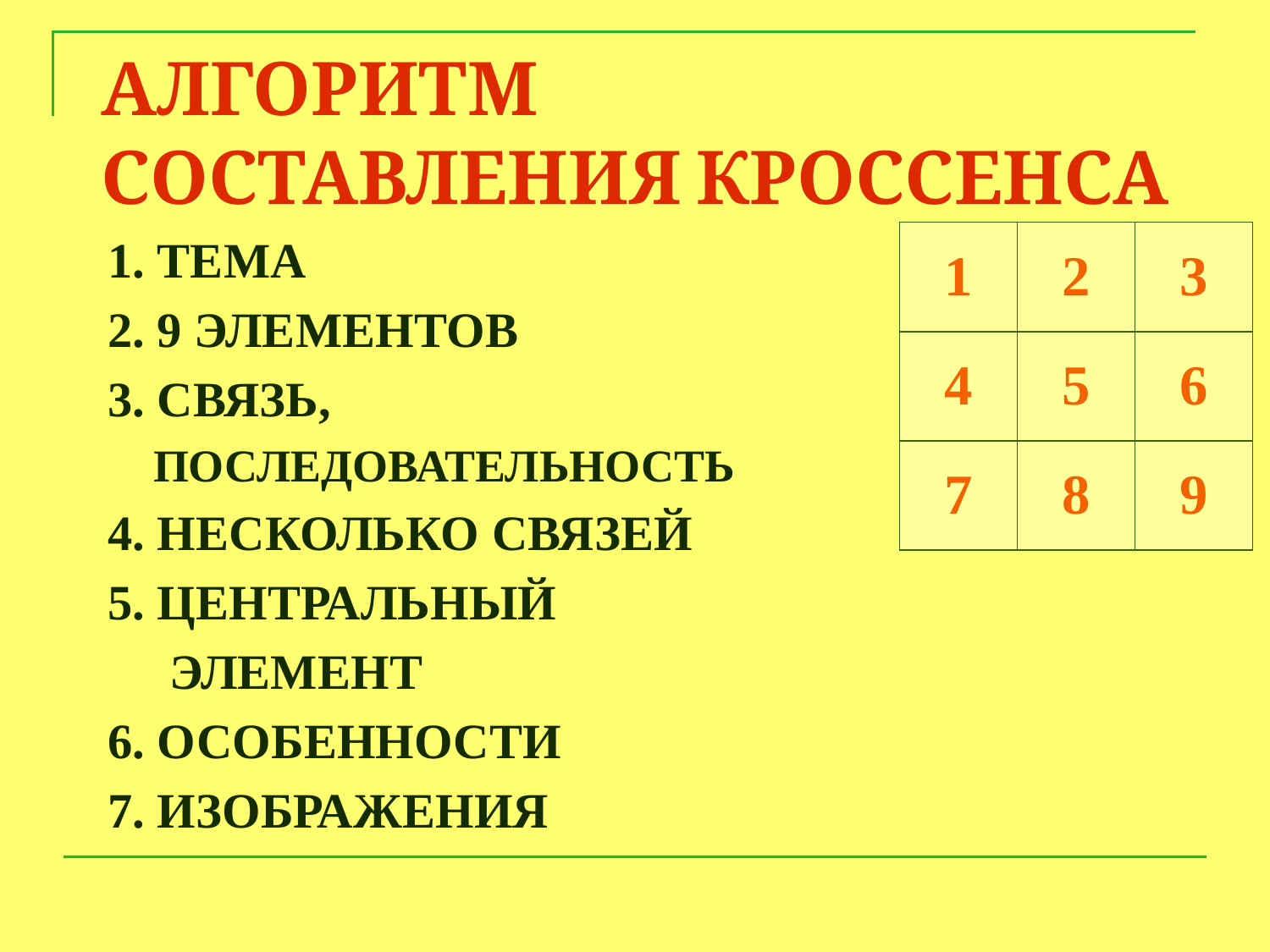

АЛГОРИТМ
СОСТАВЛЕНИЯ КРОССЕНСА
1. ТЕМА
2. 9 ЭЛЕМЕНТОВ
3. СВЯЗЬ,
    ПОСЛЕДОВАТЕЛЬНОСТЬ
4. НЕСКОЛЬКО СВЯЗЕЙ
5. ЦЕНТРАЛЬНЫЙ
     ЭЛЕМЕНТ
6. ОСОБЕННОСТИ
7. ИЗОБРАЖЕНИЯ
| 1 | 2 | 3 |
| --- | --- | --- |
| 4 | 5 | 6 |
| 7 | 8 | 9 |